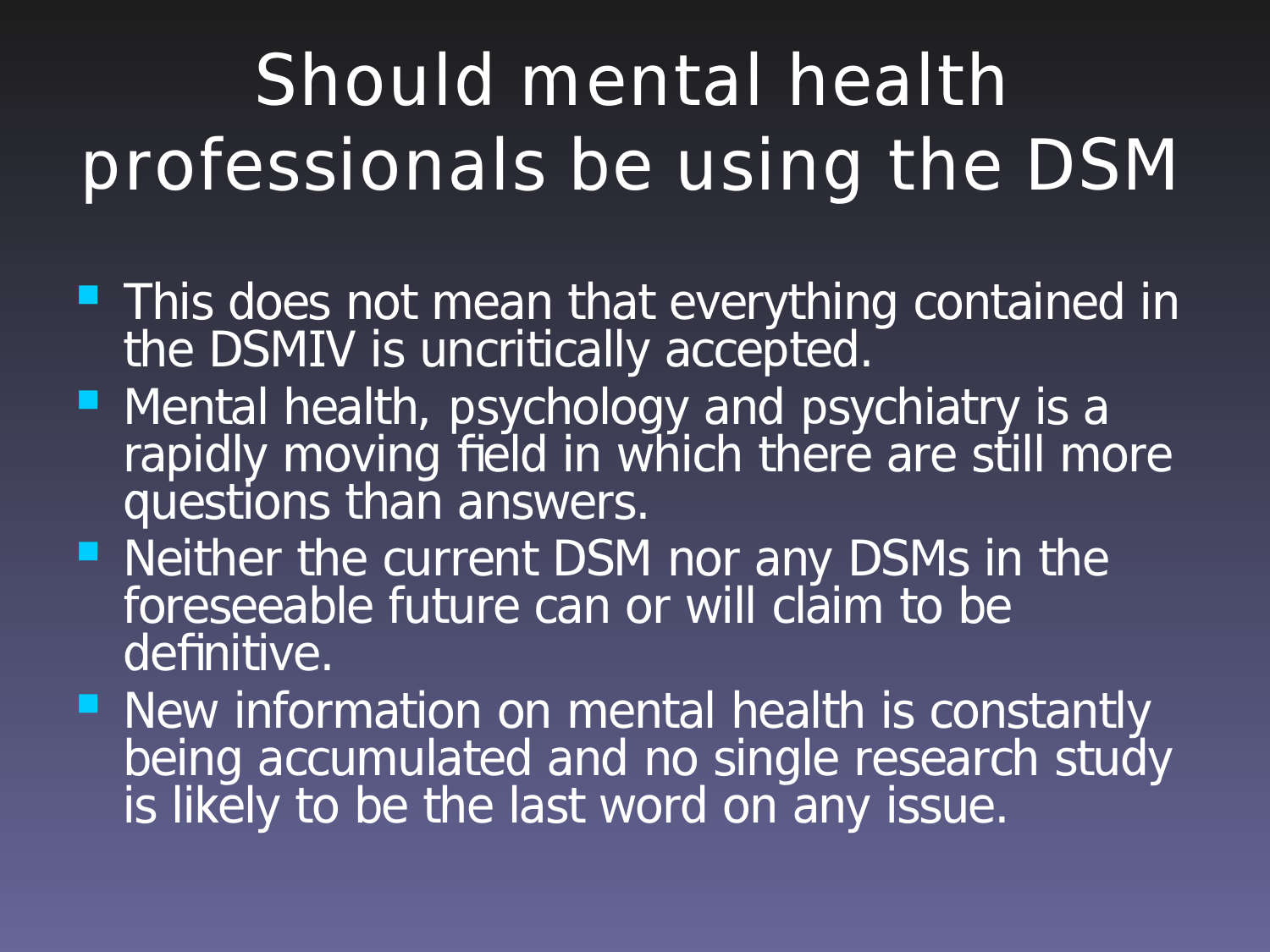

Should mental health professionals be using the DSM

This does not mean that everything contained in the DSMIV is uncritically accepted.
Mental health, psychology and psychiatry is a rapidly moving field in which there are still more questions than answers.
Neither the current DSM nor any DSMs in the foreseeable future can or will claim to be definitive.
New information on mental health is constantly being accumulated and no single research study is likely to be the last word on any issue.